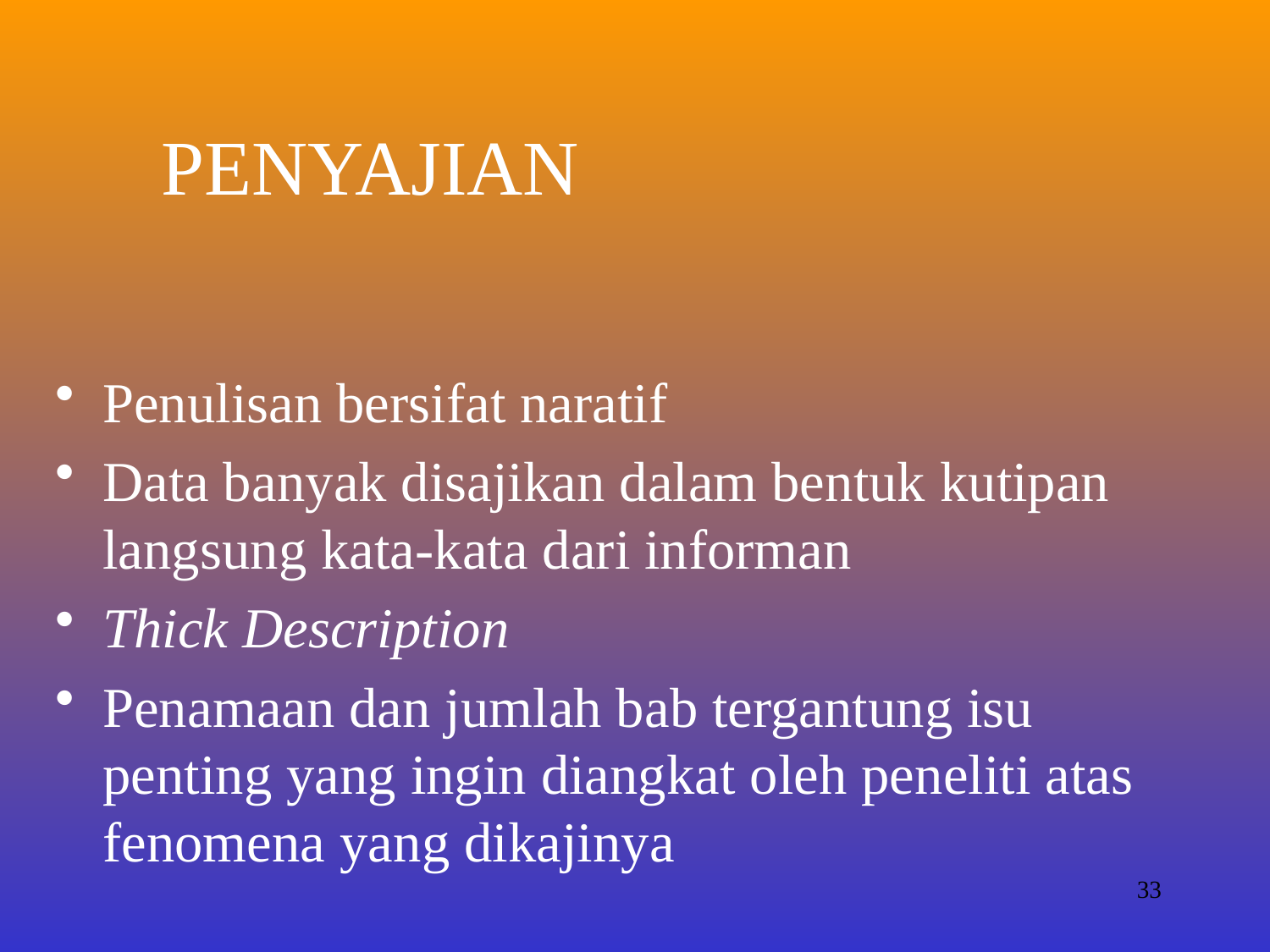

# PENYAJIAN
Penulisan bersifat naratif
Data banyak disajikan dalam bentuk kutipan langsung kata-kata dari informan
Thick Description
Penamaan dan jumlah bab tergantung isu penting yang ingin diangkat oleh peneliti atas fenomena yang dikajinya
33